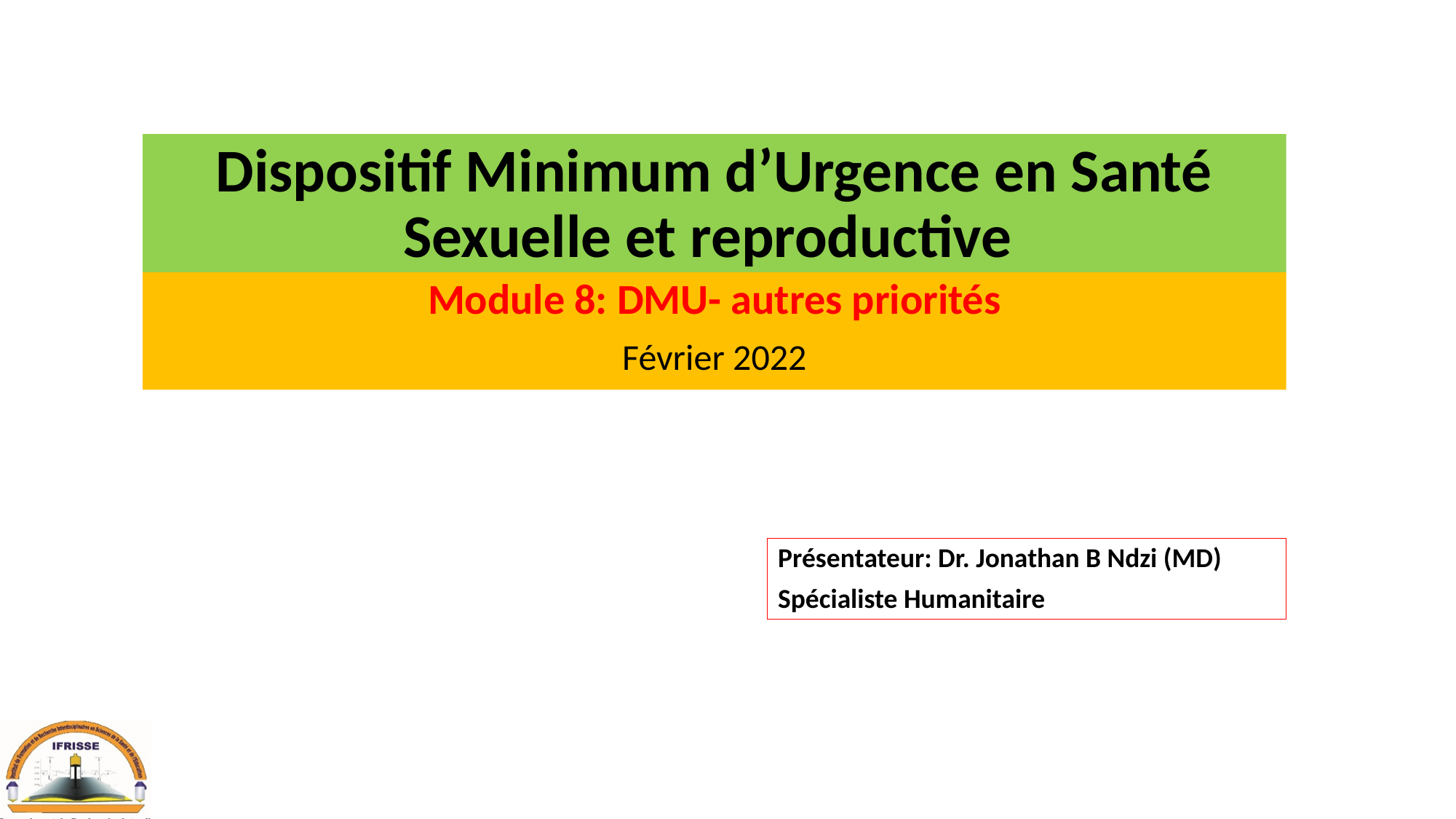

# Dispositif Minimum d’Urgence en Santé Sexuelle et reproductive
Module 8: DMU- autres priorités
Février 2022
Présentateur: Dr. Jonathan B Ndzi (MD)
Spécialiste Humanitaire